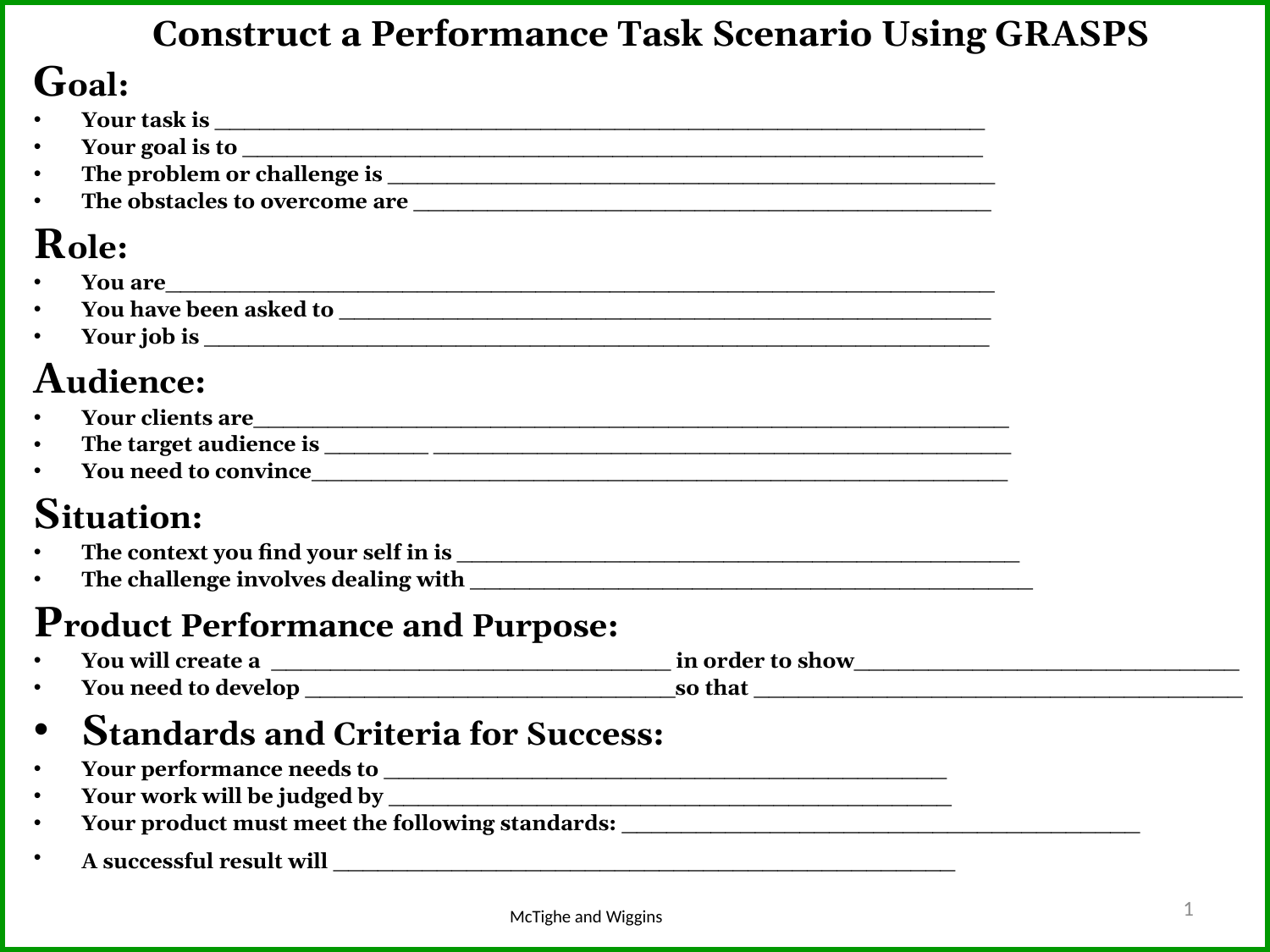

# Construct a Performance Task Scenario Using GRASPS

Goal:
Your task is ____________________________________________________
Your goal is to __________________________________________________
The problem or challenge is _________________________________________
The obstacles to overcome are _______________________________________
Role:
You are________________________________________________________
You have been asked to ____________________________________________
Your job is _____________________________________________________
Audience:
Your clients are___________________________________________________
The target audience is _______ _______________________________________
You need to convince_______________________________________________
Situation:
The context you find your self in is ______________________________________
The challenge involves dealing with ______________________________________
Product Performance and Purpose:
You will create a  ___________________________ in order to show__________________________
You need to develop _________________________so that _________________________________
Standards and Criteria for Success:
Your performance needs to ______________________________________
Your work will be judged by ______________________________________
Your product must meet the following standards: ___________________________________
A successful result will __________________________________________
1
McTighe and Wiggins